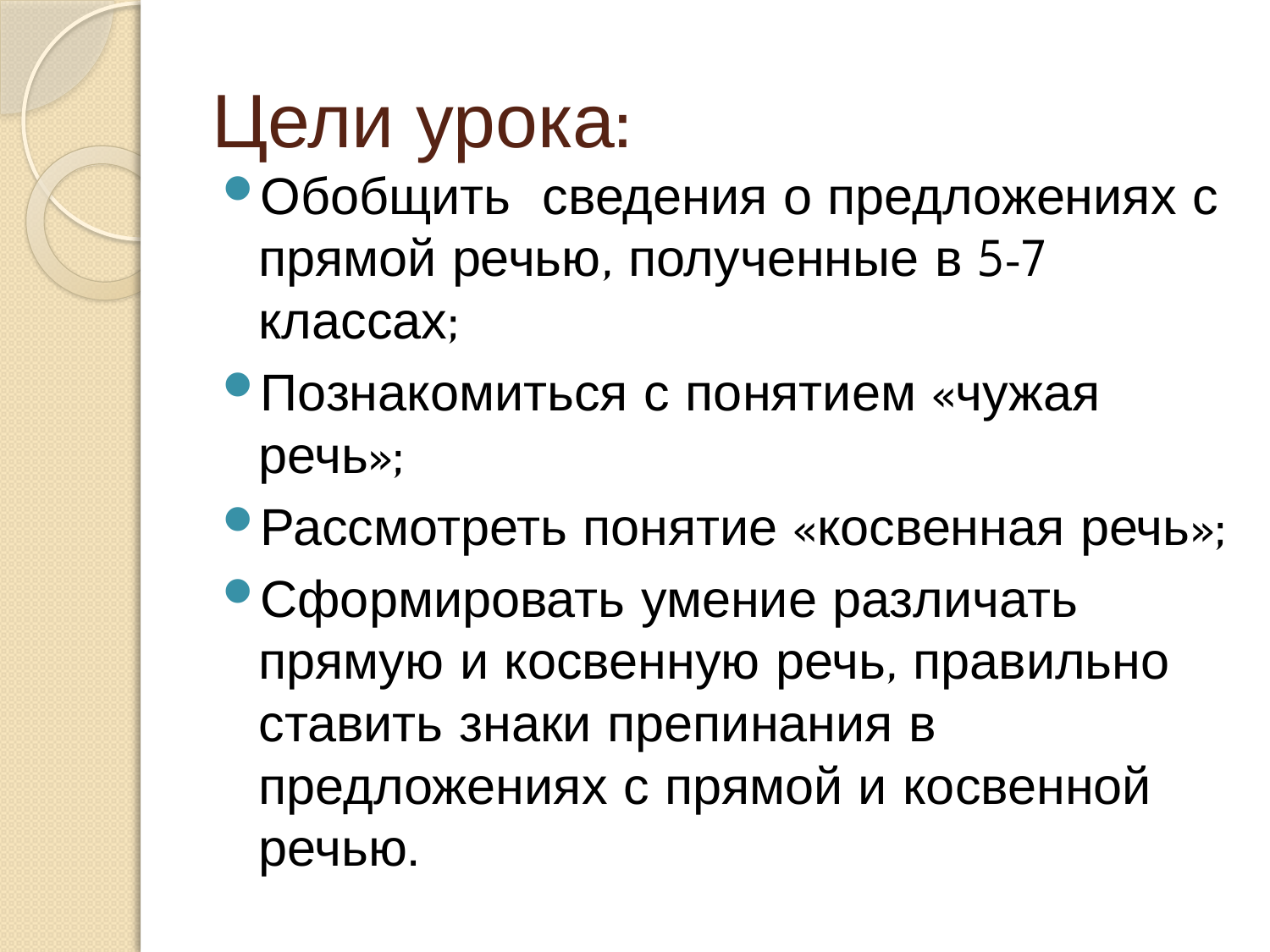

# Цели урока:
Обобщить  сведения о предложениях с прямой речью, полученные в 5-7 классах;
Познакомиться с понятием «чужая речь»;
Рассмотреть понятие «косвенная речь»;
Сформировать умение различать прямую и косвенную речь, правильно ставить знаки препинания в предложениях с прямой и косвенной речью.